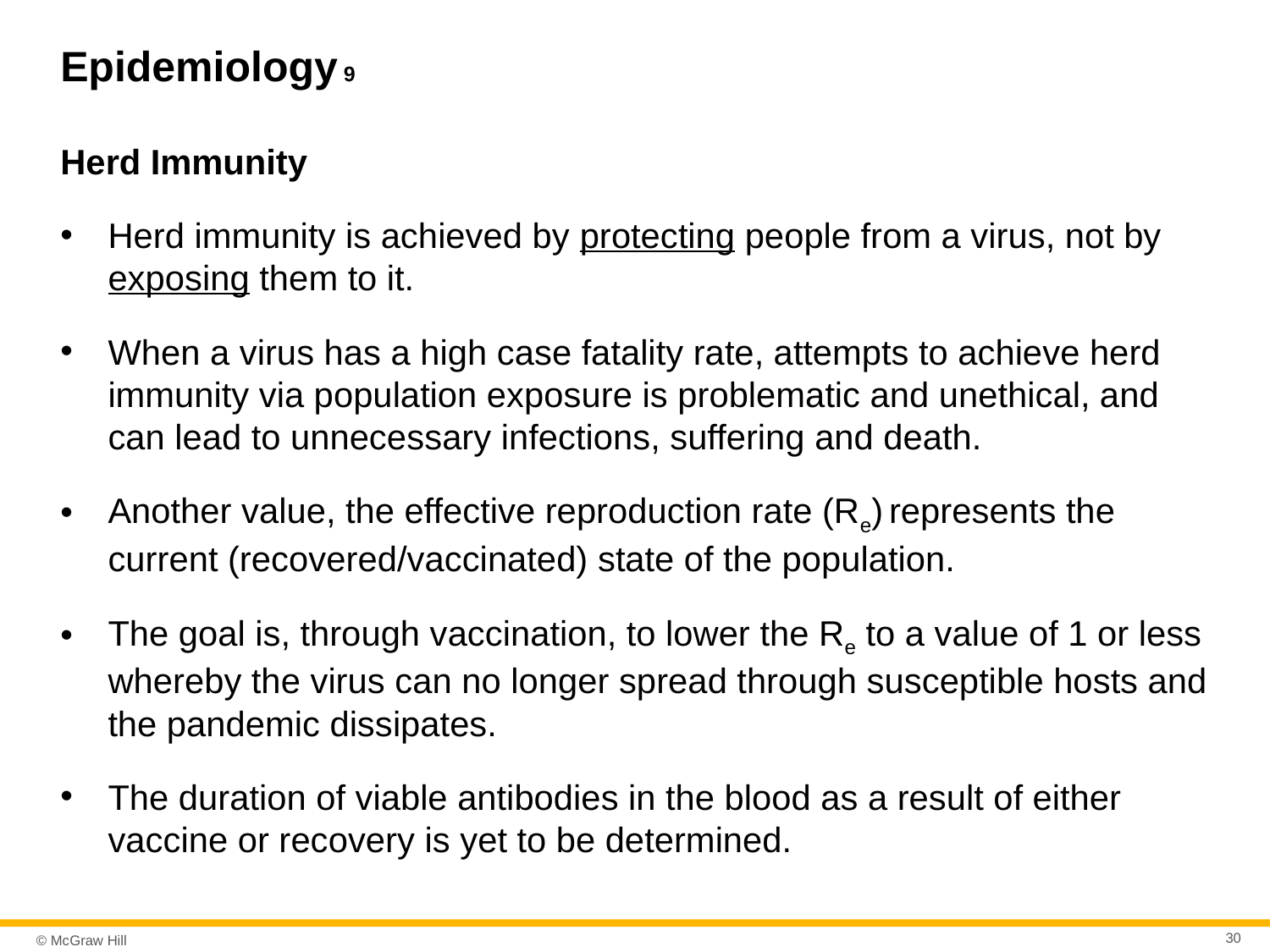

# Epidemiology 9
Herd Immunity
Herd immunity is achieved by protecting people from a virus, not by  exposing them to it.
When a virus has a high case fatality rate, attempts to achieve herd immunity via population exposure is problematic and unethical, and can lead to unnecessary infections, suffering and death.
Another value, the effective reproduction rate (Re) represents the current (recovered/vaccinated) state of the population.
The goal is, through vaccination, to lower the Re to a value of 1 or less whereby the virus can no longer spread through susceptible hosts and the pandemic dissipates.
The duration of viable antibodies in the blood as a result of either vaccine or recovery is yet to be determined.